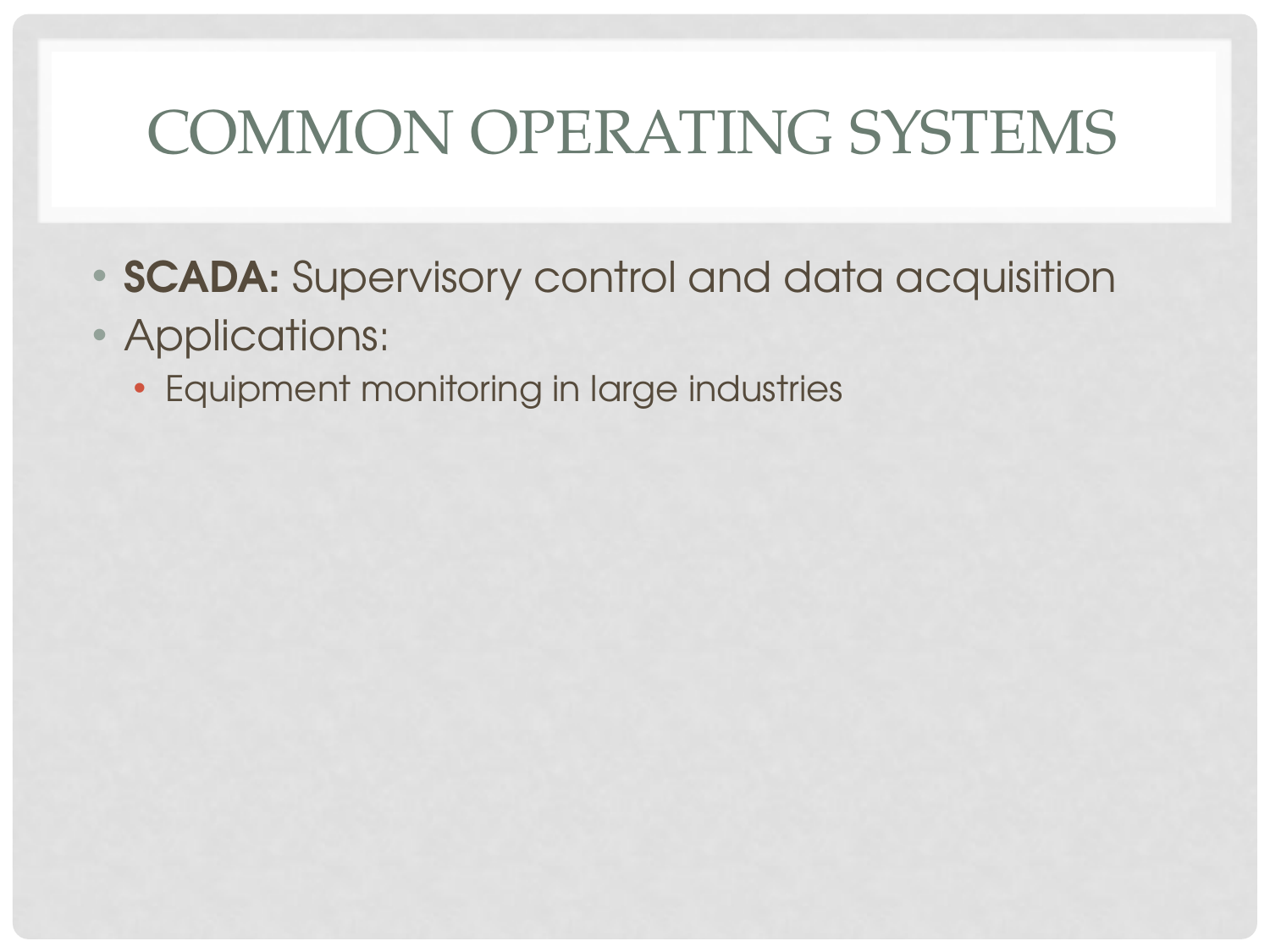

# Common operating systems
SCADA: Supervisory control and data acquisition
Applications:
Equipment monitoring in large industries